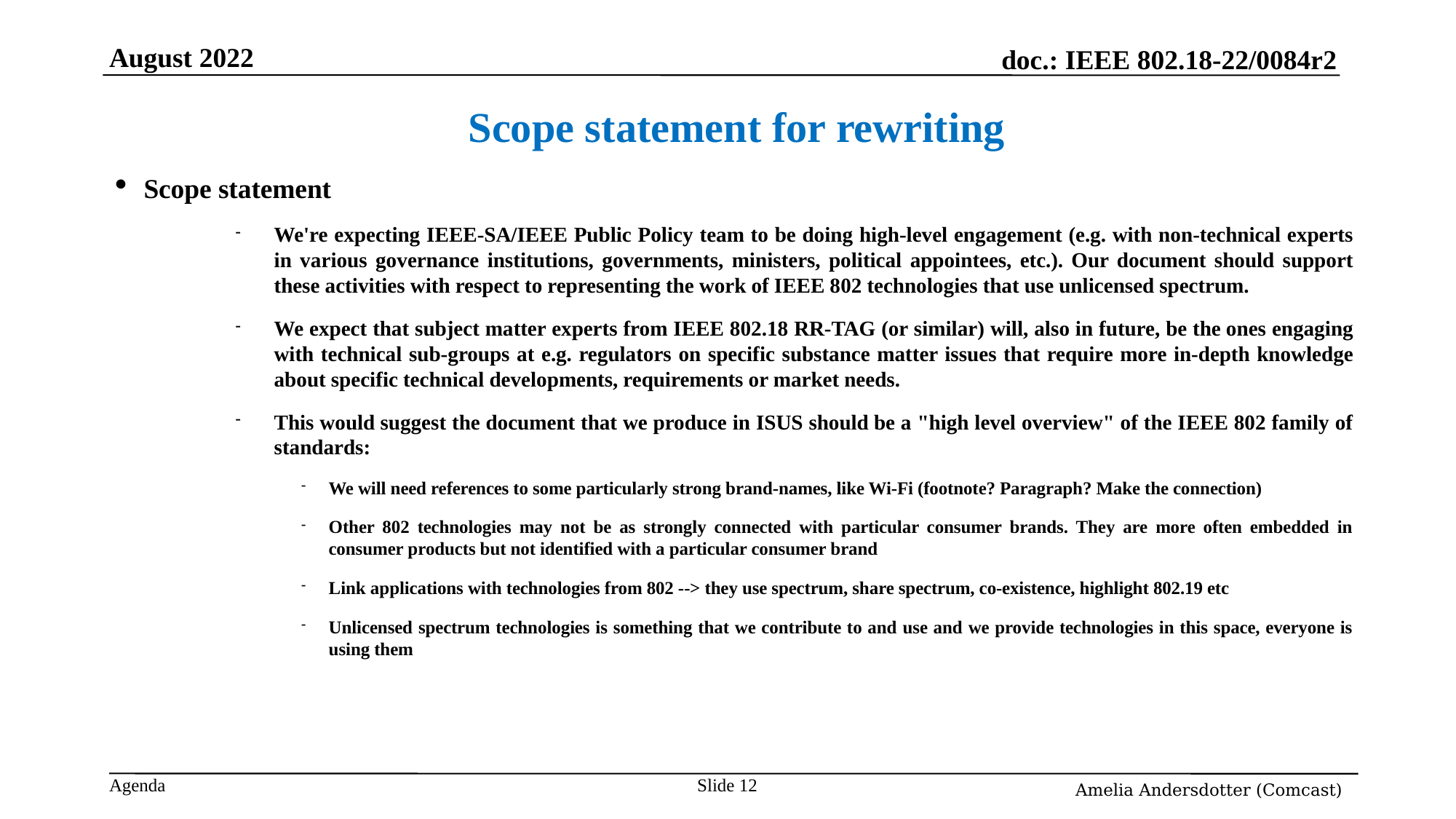

August 2022
Scope statement for rewriting
Scope statement
We're expecting IEEE-SA/IEEE Public Policy team to be doing high-level engagement (e.g. with non-technical experts in various governance institutions, governments, ministers, political appointees, etc.). Our document should support these activities with respect to representing the work of IEEE 802 technologies that use unlicensed spectrum.
We expect that subject matter experts from IEEE 802.18 RR-TAG (or similar) will, also in future, be the ones engaging with technical sub-groups at e.g. regulators on specific substance matter issues that require more in-depth knowledge about specific technical developments, requirements or market needs.
This would suggest the document that we produce in ISUS should be a "high level overview" of the IEEE 802 family of standards:
We will need references to some particularly strong brand-names, like Wi-Fi (footnote? Paragraph? Make the connection)
Other 802 technologies may not be as strongly connected with particular consumer brands. They are more often embedded in consumer products but not identified with a particular consumer brand
Link applications with technologies from 802 --> they use spectrum, share spectrum, co-existence, highlight 802.19 etc
Unlicensed spectrum technologies is something that we contribute to and use and we provide technologies in this space, everyone is using them

# Slide 12
Amelia Andersdotter (Comcast)